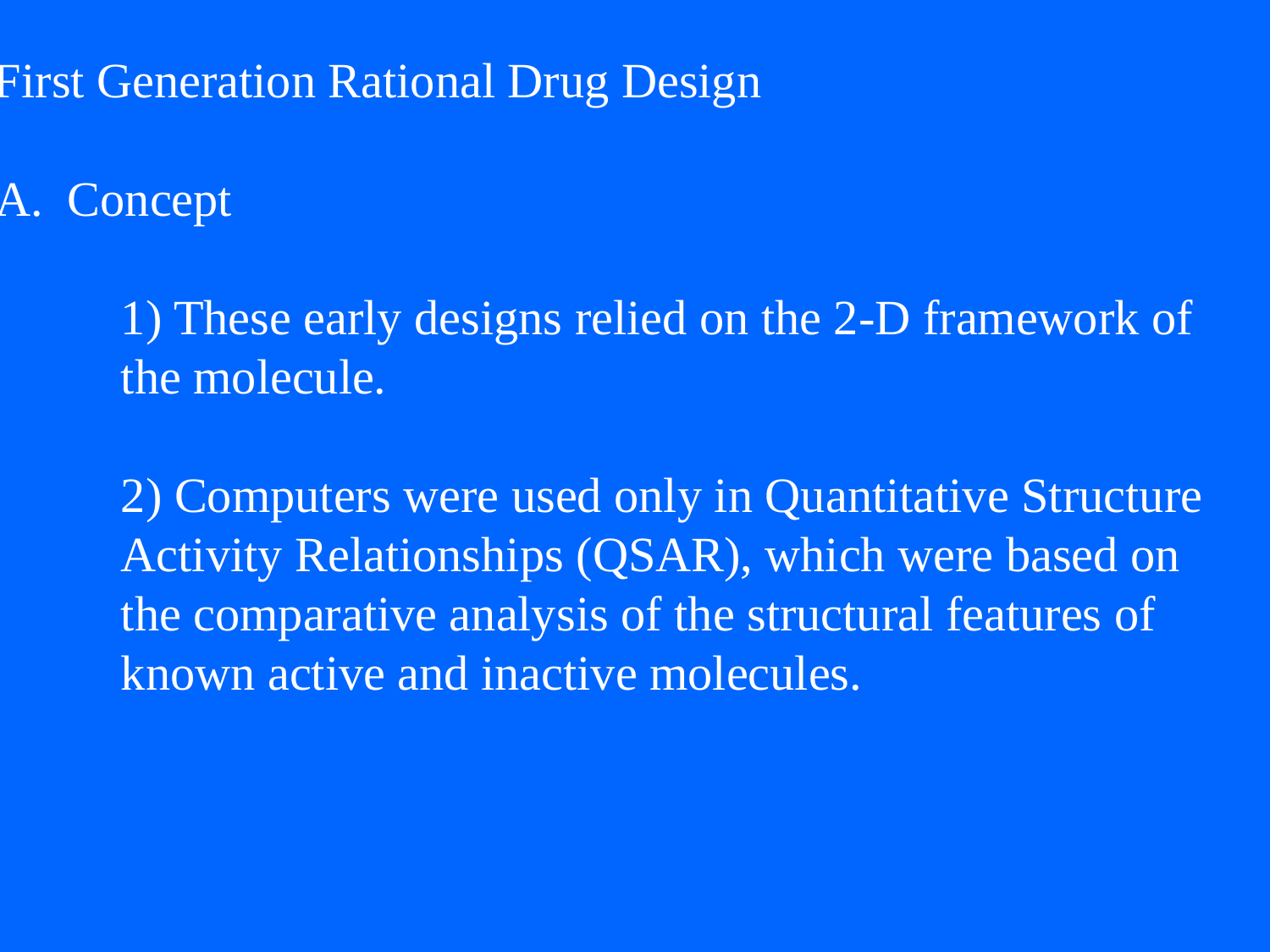

First Generation Rational Drug Design

       A.  Concept

		1) These early designs relied on the 2-D framework of
		the molecule.

		2) Computers were used only in Quantitative Structure
		Activity Relationships (QSAR), which were based on
		the comparative analysis of the structural features of
		known active and inactive molecules.